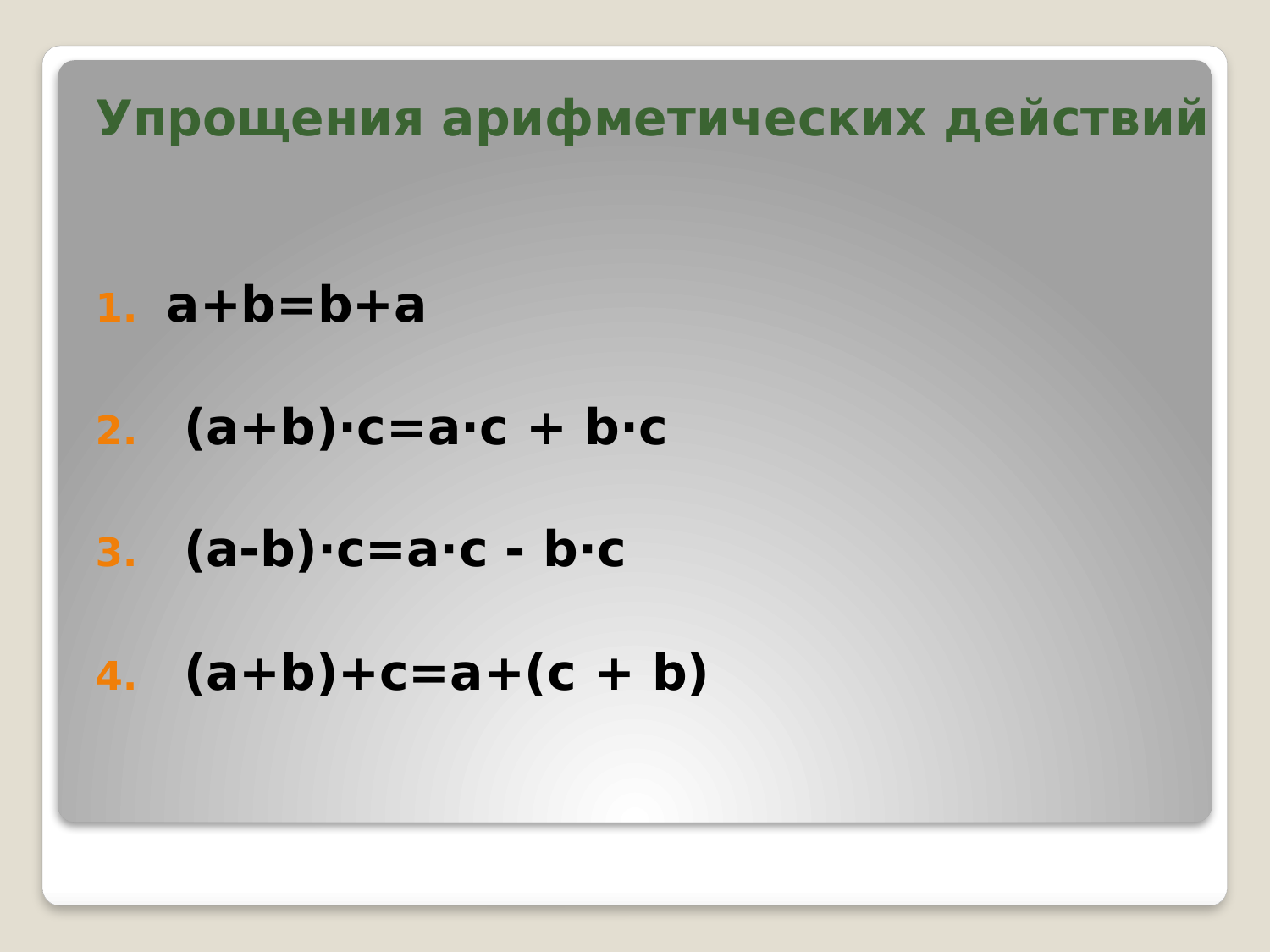

Упрощения арифметических действий

а+b=b+a
 (a+b)·c=a·c + b·c
 (a-b)·c=a·c - b·c
 (a+b)+c=a+(c + b)